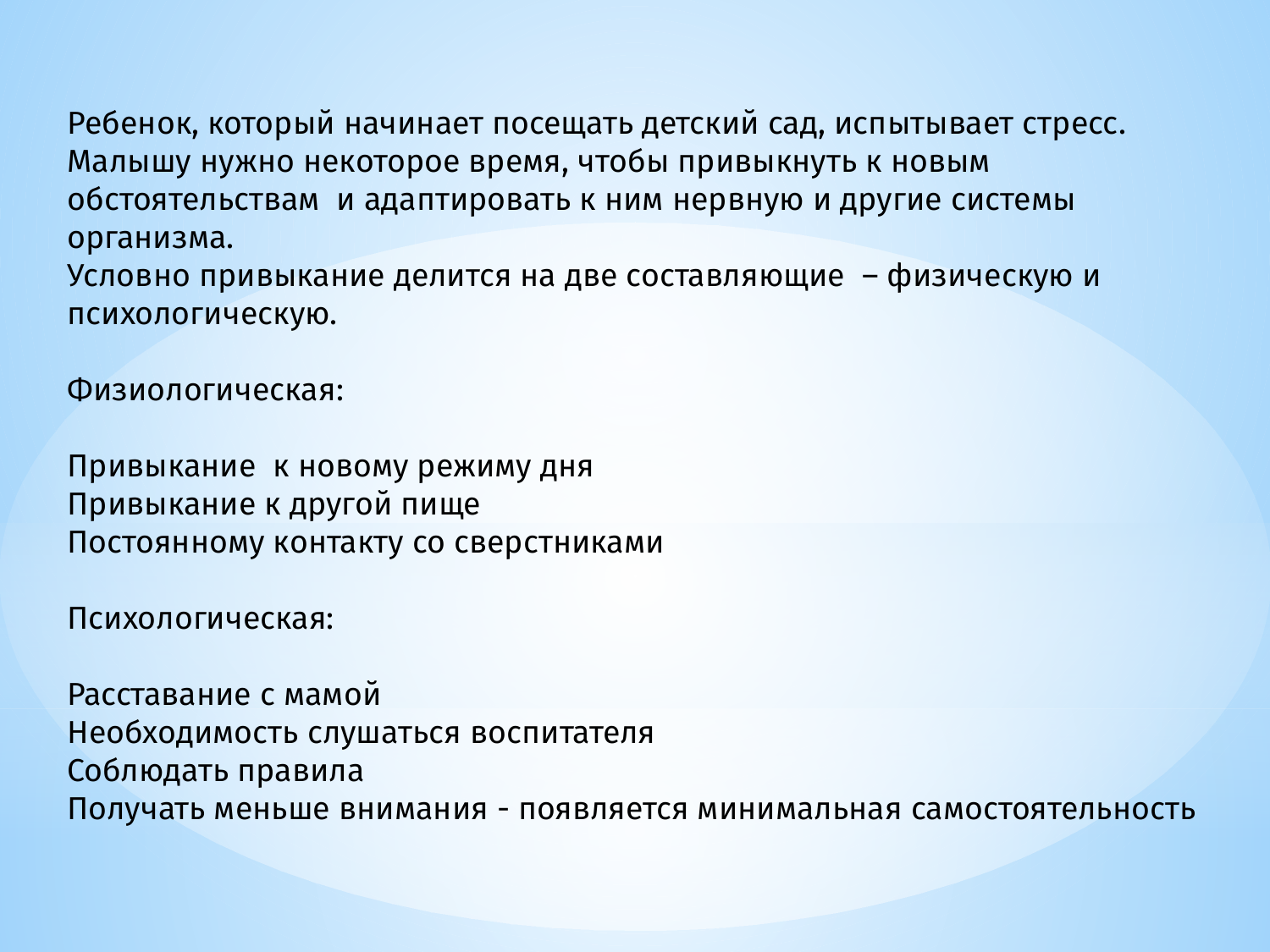

Ребенок, который начинает посещать детский сад, испытывает стресс. Малышу нужно некоторое время, чтобы привыкнуть к новым обстоятельствам  и адаптировать к ним нервную и другие системы организма.
Условно привыкание делится на две составляющие  – физическую и психологическую.

Физиологическая:

Привыкание  к новому режиму дня
Привыкание к другой пище
Постоянному контакту со сверстниками

Психологическая:

Расставание с мамой
Необходимость слушаться воспитателя
Соблюдать правила
Получать меньше внимания - появляется минимальная самостоятельность